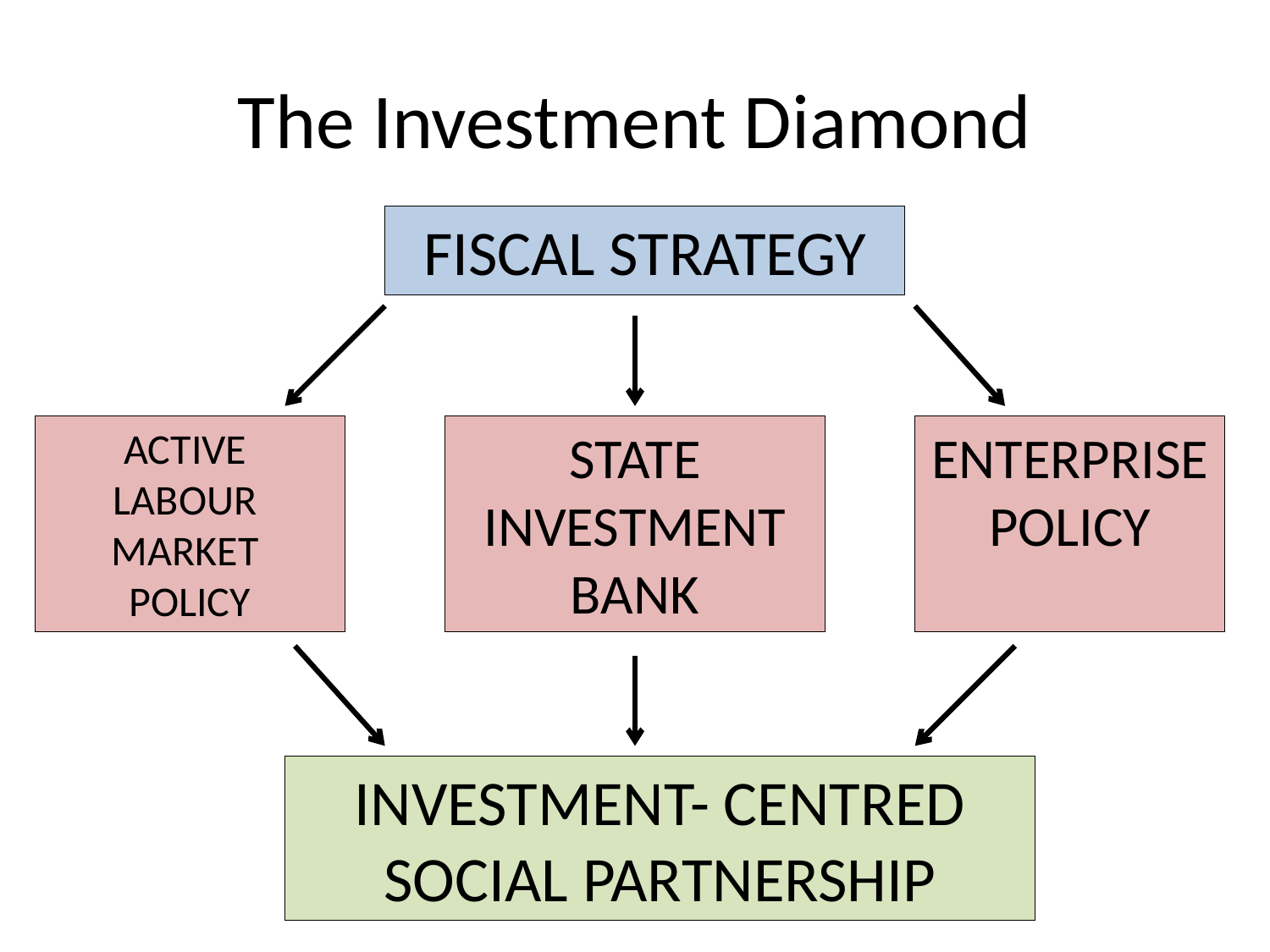

# The Investment Diamond
FISCAL STRATEGY
STATE INVESTMENT BANK
ENTERPRISE POLICY

ACTIVE
LABOUR  MARKET
POLICY
INVESTMENT- CENTRED SOCIAL PARTNERSHIP